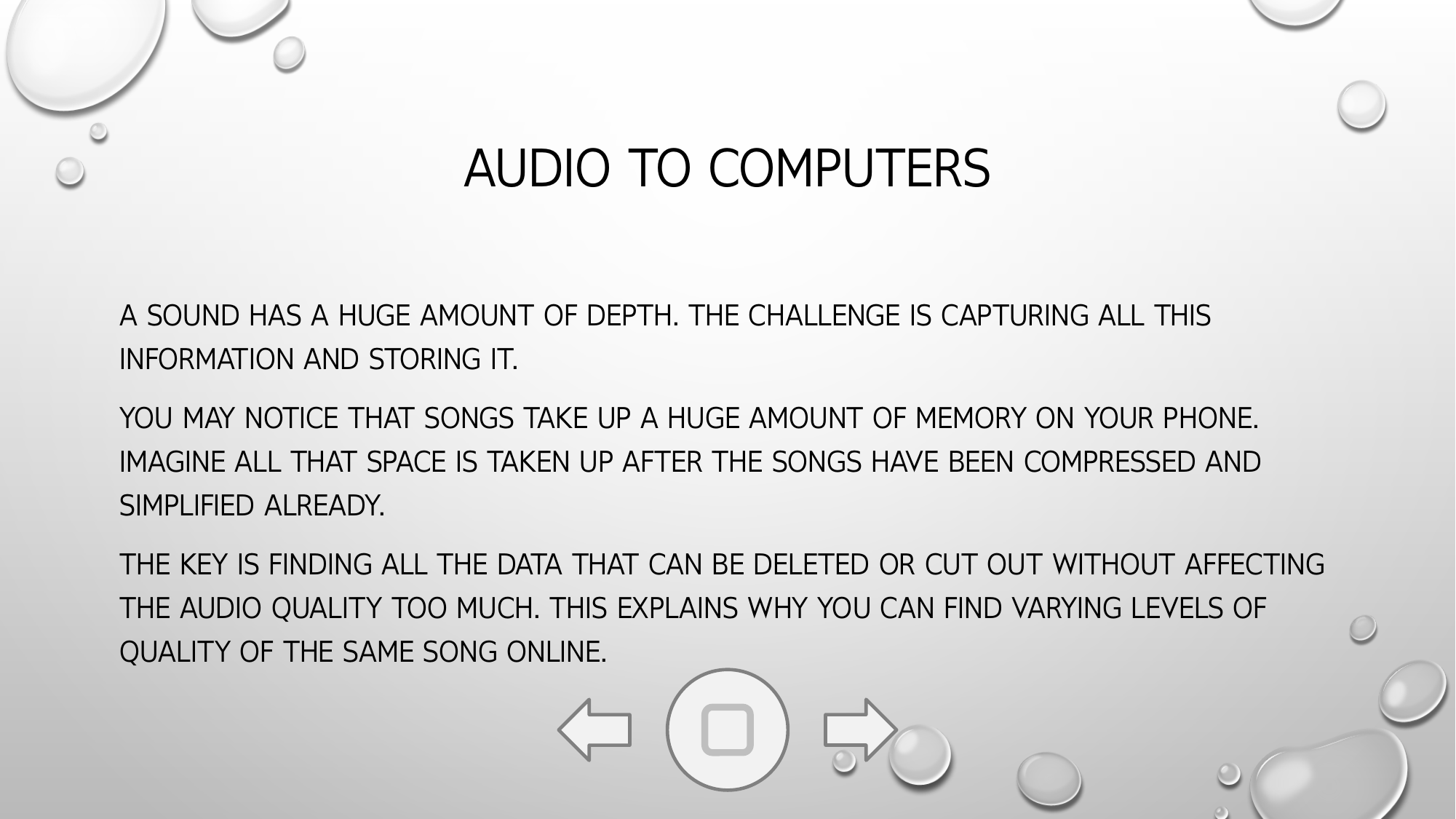

# Audio TO COMPUTERS
A sound has a huge amount of depth. The challenge is capturing all this information and storing it.
You may notice that songs take up a huge amount of memory on your phone. Imagine all that space is taken up after the songs have been compressed and simplified already.
The key is finding all the data that can be deleted or cut out without affecting the audio quality too much. This explains why you can find varying levels of quality of the same song online.